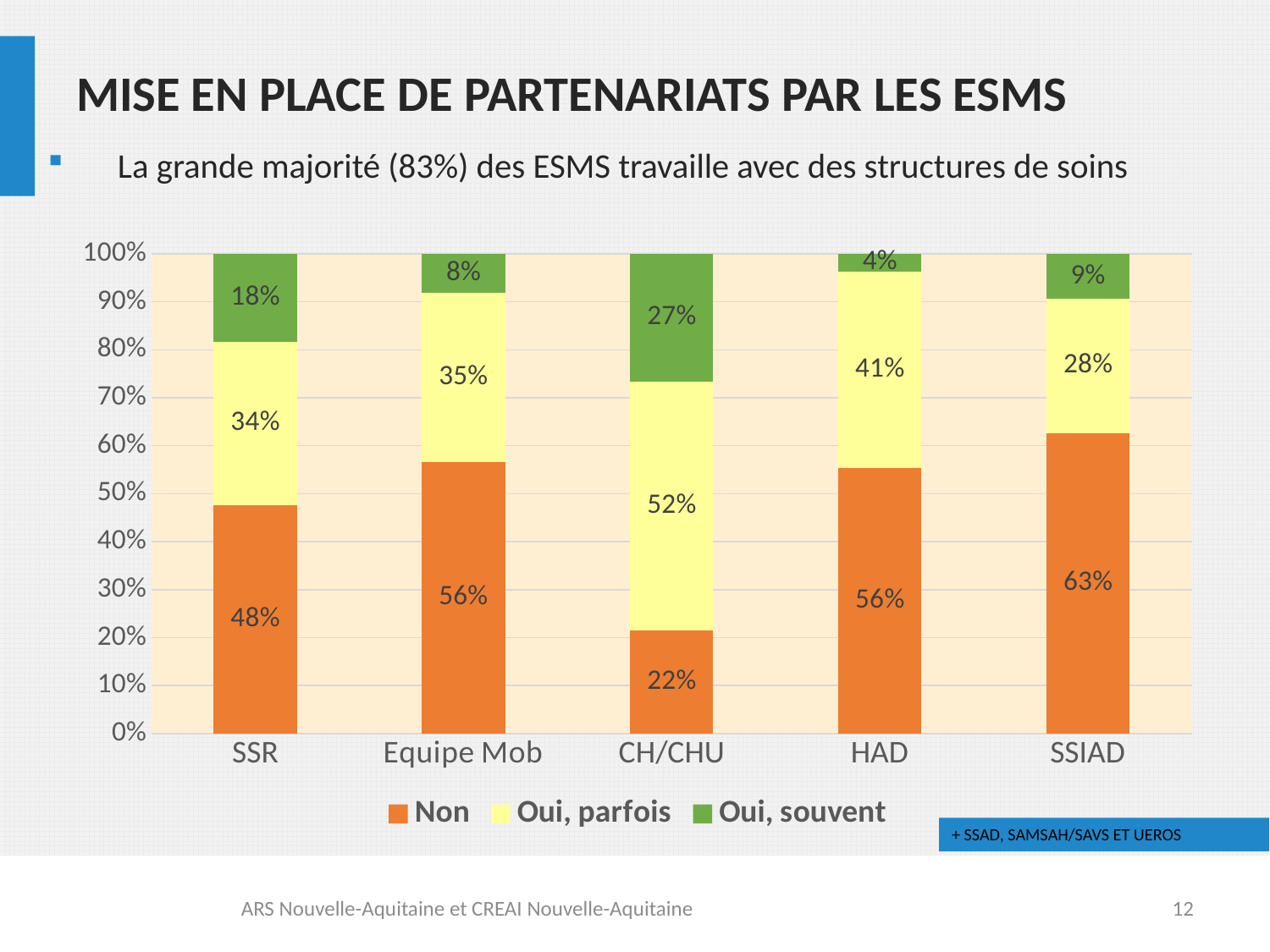

# Mise en place de partenariats par les ESMS
La grande majorité (83%) des ESMS travaille avec des structures de soins

### Chart

| Category | Non | Oui, parfois | Oui, souvent |
|---|---|---|---|
| SSR | 0.47706422018348627 | 0.34 | 0.1834862385321101 |
| Equipe Mob | 0.5636363636363636 | 0.35 | 0.08181818181818182 |
| CH/CHU | 0.21551724137931033 | 0.52 | 0.2672413793103448 |
| HAD | 0.5555555555555556 | 0.41 | 0.037037037037037035 |
| SSIAD | 0.6261682242990654 | 0.28 | 0.09345794392523364 |
+ SSAD, SAMSAH/SAVS et UEROS
ARS Nouvelle-Aquitaine et CREAI Nouvelle-Aquitaine
12